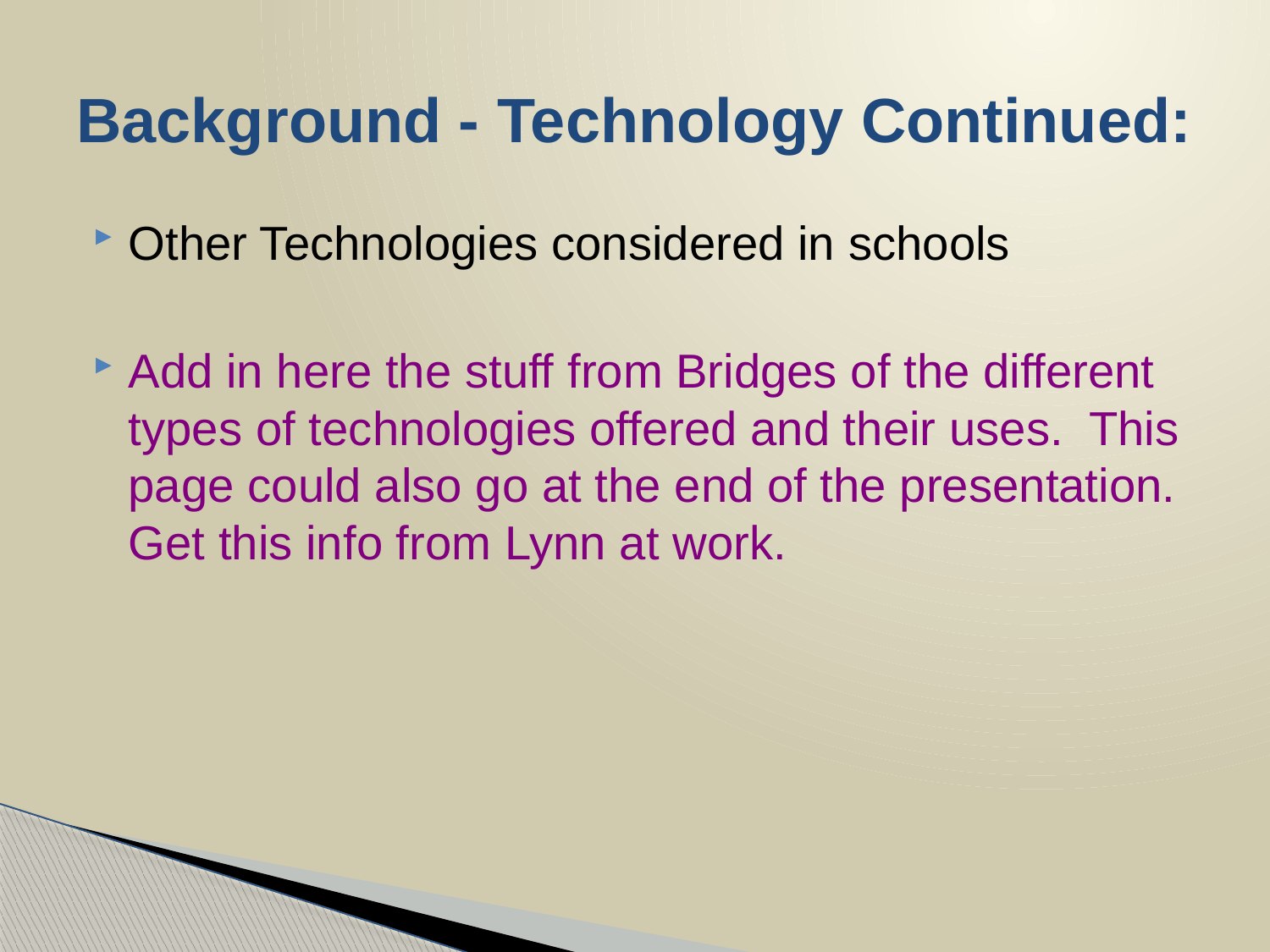

# Background - Technology Continued:
Other Technologies considered in schools

Add in here the stuff from Bridges of the different types of technologies offered and their uses.  This page could also go at the end of the presentation.  Get this info from Lynn at work.